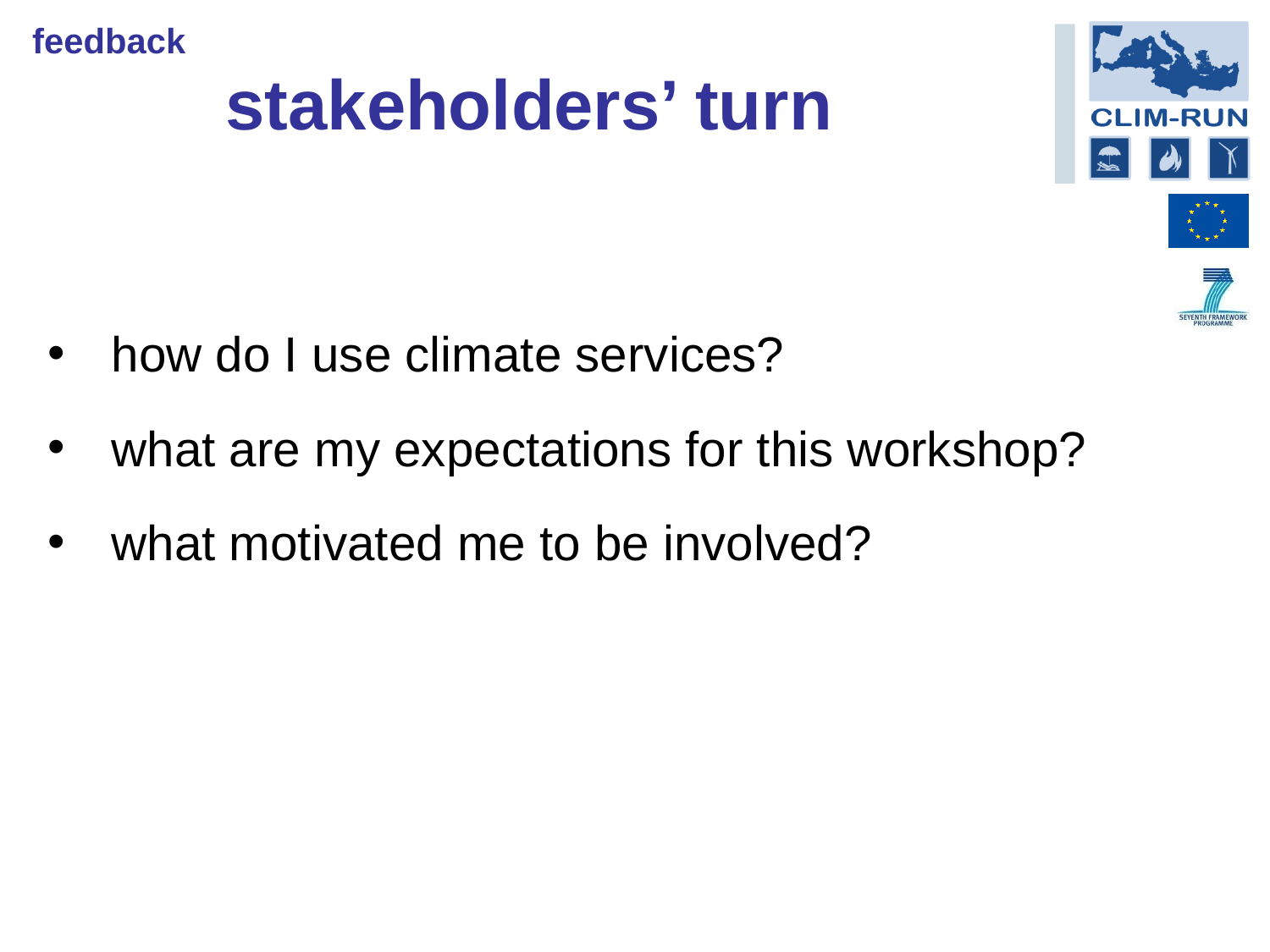

# stakeholders’ turn
feedback
how do I use climate services?
what are my expectations for this workshop?
what motivated me to be involved?